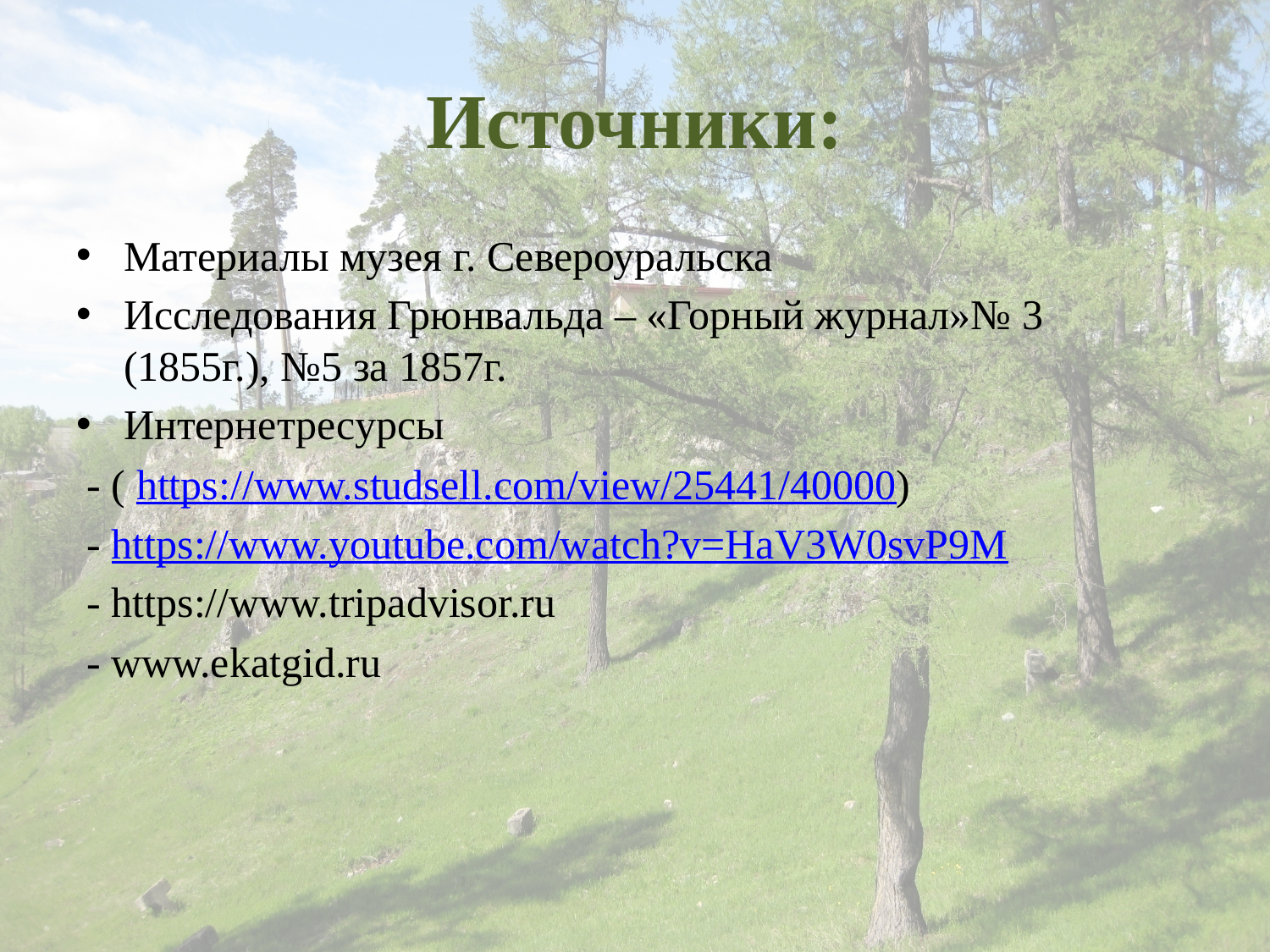

# Источники:
Материалы музея г. Североуральска
Исследования Грюнвальда – «Горный журнал»№ 3 (1855г.), №5 за 1857г.
Интернетресурсы
 - ( https://www.studsell.com/view/25441/40000)
 - https://www.youtube.com/watch?v=HaV3W0svP9M
 - https://www.tripadvisor.ru
 - www.ekatgid.ru